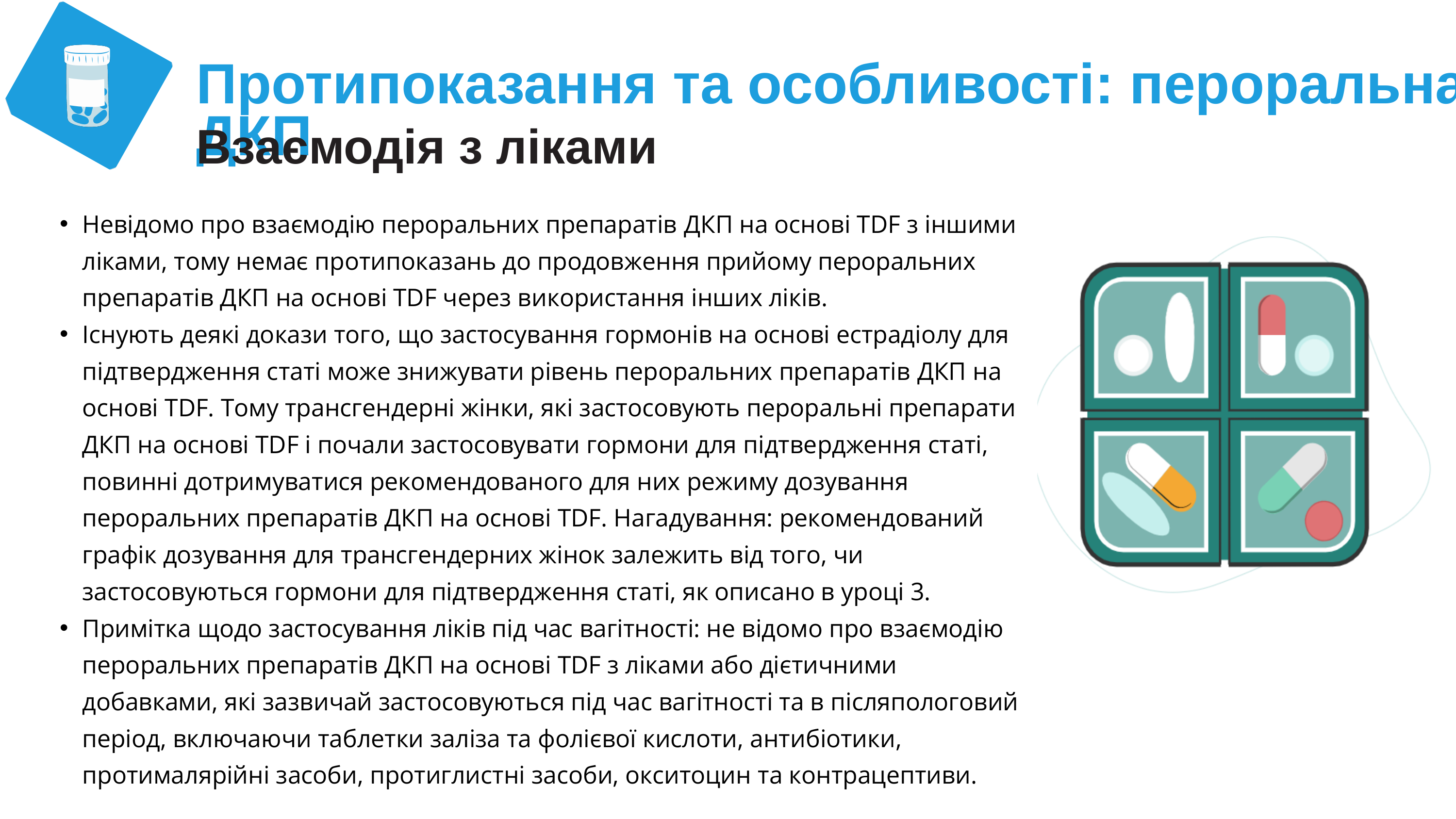

Протипоказання та особливості: пероральна ДКП
Взаємодія з ліками
Невідомо про взаємодію пероральних препаратів ДКП на основі TDF з іншими ліками, тому немає протипоказань до продовження прийому пероральних препаратів ДКП на основі TDF через використання інших ліків.
Існують деякі докази того, що застосування гормонів на основі естрадіолу для підтвердження статі може знижувати рівень пероральних препаратів ДКП на основі TDF. Тому трансгендерні жінки, які застосовують пероральні препарати ДКП на основі TDF і почали застосовувати гормони для підтвердження статі, повинні дотримуватися рекомендованого для них режиму дозування пероральних препаратів ДКП на основі TDF. Нагадування: рекомендований графік дозування для трансгендерних жінок залежить від того, чи застосовуються гормони для підтвердження статі, як описано в уроці 3.
Примітка щодо застосування ліків під час вагітності: не відомо про взаємодію пероральних препаратів ДКП на основі TDF з ліками або дієтичними добавками, які зазвичай застосовуються під час вагітності та в післяпологовий період, включаючи таблетки заліза та фолієвої кислоти, антибіотики, протималярійні засоби, протиглистні засоби, окситоцин та контрацептиви.